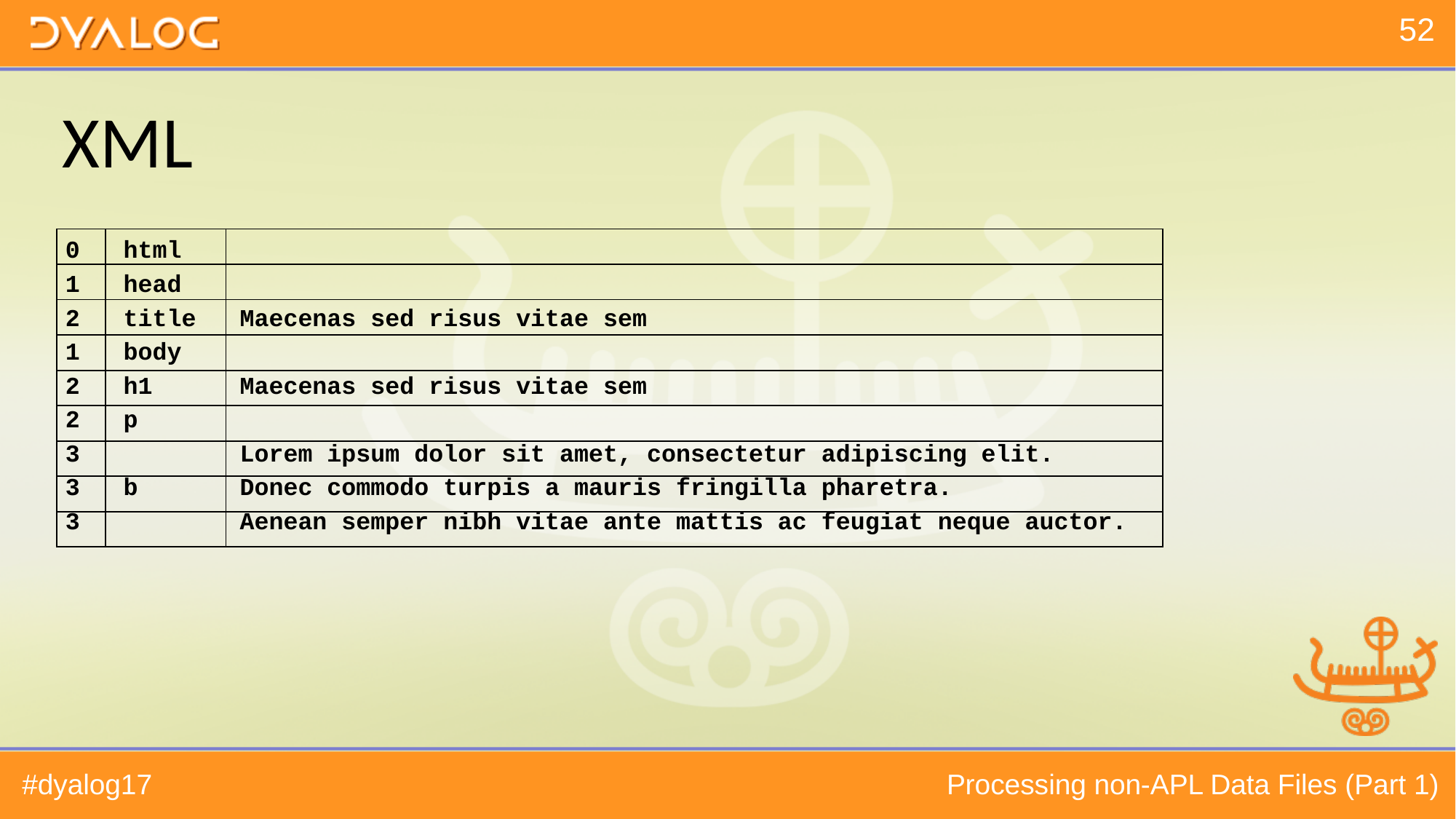

# XML

0   html
1   head
2   title   Maecenas sed risus vitae sem
1   body
2   h1      Maecenas sed risus vitae sem
2   p
3           Lorem ipsum dolor sit amet, consectetur adipiscing elit.
3   b       Donec commodo turpis a mauris fringilla pharetra.
3           Aenean semper nibh vitae ante mattis ac feugiat neque auctor.
|  |  |  |
| --- | --- | --- |
|  |  |  |
|  |  |  |
|  |  |  |
|  |  |  |
|  |  |  |
|  |  |  |
|  |  |  |
|  |  |  |